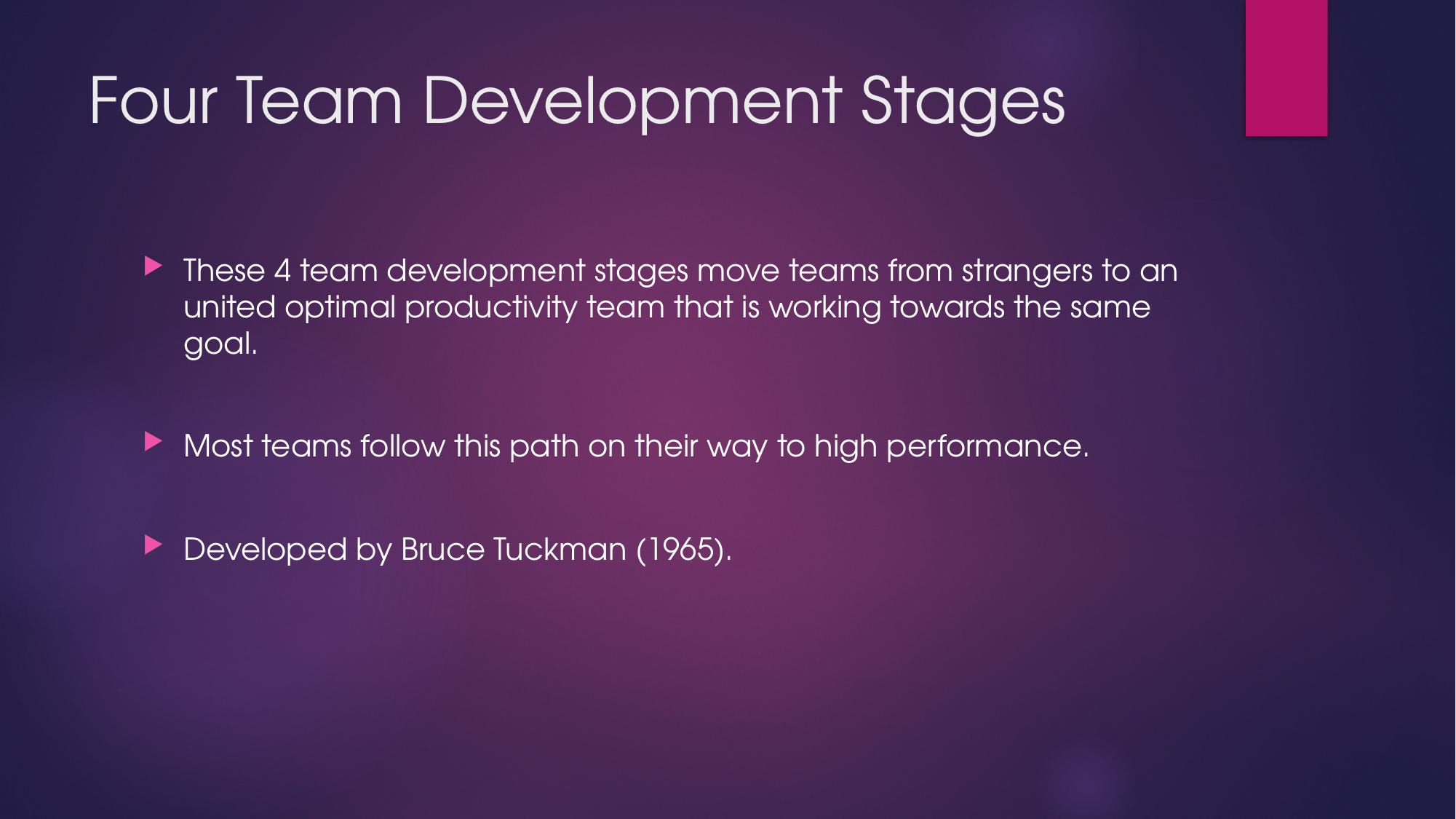

# Four Team Development Stages
These 4 team development stages move teams from strangers to an united optimal productivity team that is working towards the same goal.

Most teams follow this path on their way to high performance.

Developed by Bruce Tuckman (1965).